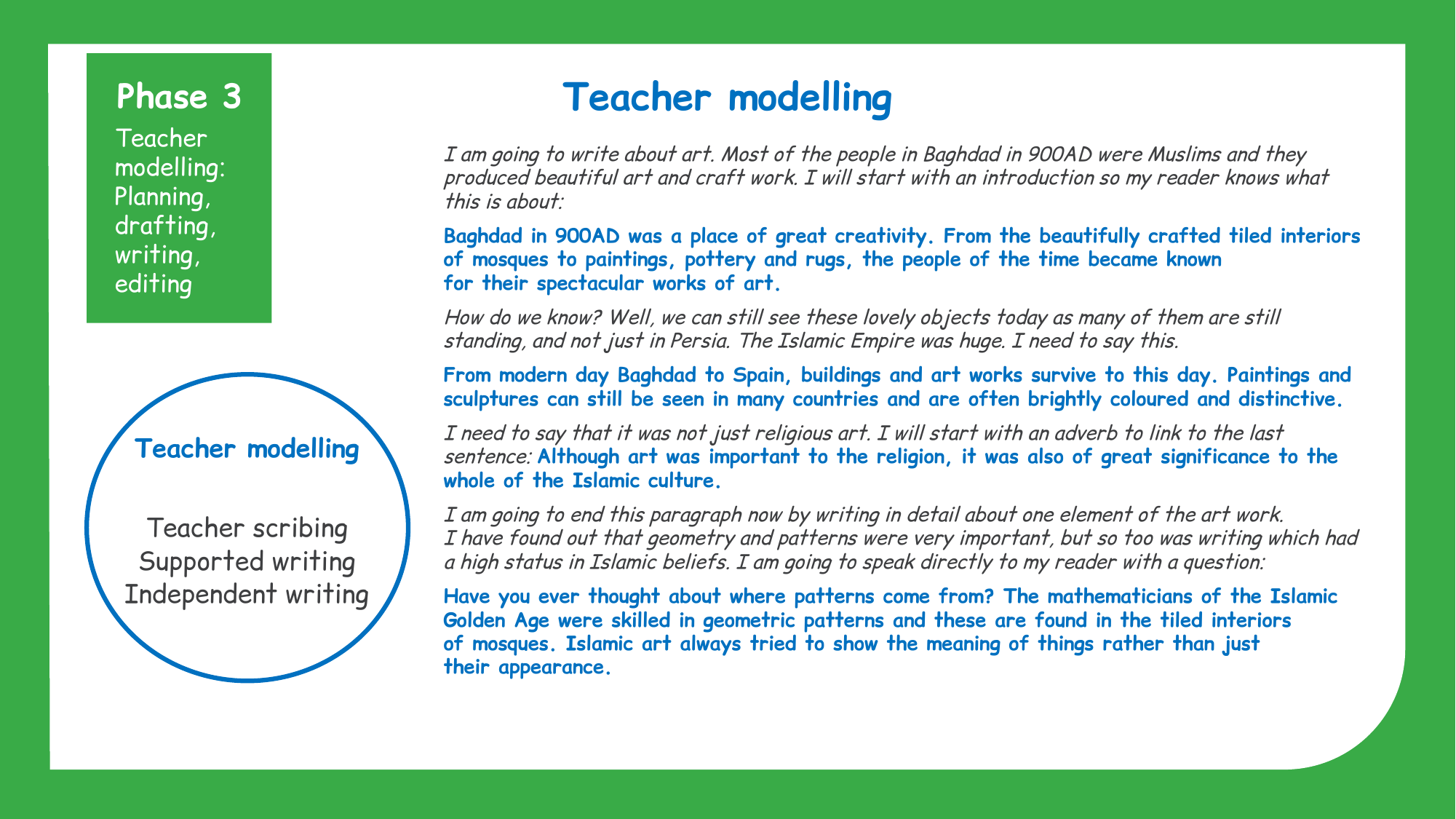

Phase 3
Teacher modelling: Planning, drafting, writing, editing
Teacher modelling
I am going to write about art. Most of the people in Baghdad in 900AD were Muslims and they produced beautiful art and craft work. I will start with an introduction so my reader knows what this is about:
Baghdad in 900AD was a place of great creativity. From the beautifully crafted tiled interiors of mosques to paintings, pottery and rugs, the people of the time became known
for their spectacular works of art.
How do we know? Well, we can still see these lovely objects today as many of them are still standing, and not just in Persia. The Islamic Empire was huge. I need to say this.
From modern day Baghdad to Spain, buildings and art works survive to this day. Paintings and sculptures can still be seen in many countries and are often brightly coloured and distinctive.
I need to say that it was not just religious art. I will start with an adverb to link to the last sentence: Although art was important to the religion, it was also of great significance to the whole of the Islamic culture.
I am going to end this paragraph now by writing in detail about one element of the art work.
I have found out that geometry and patterns were very important, but so too was writing which had a high status in Islamic beliefs. I am going to speak directly to my reader with a question:
Have you ever thought about where patterns come from? The mathematicians of the Islamic Golden Age were skilled in geometric patterns and these are found in the tiled interiors
of mosques. Islamic art always tried to show the meaning of things rather than just
their appearance.

Teacher modelling
Teacher scribing
Supported writing
Independent writing